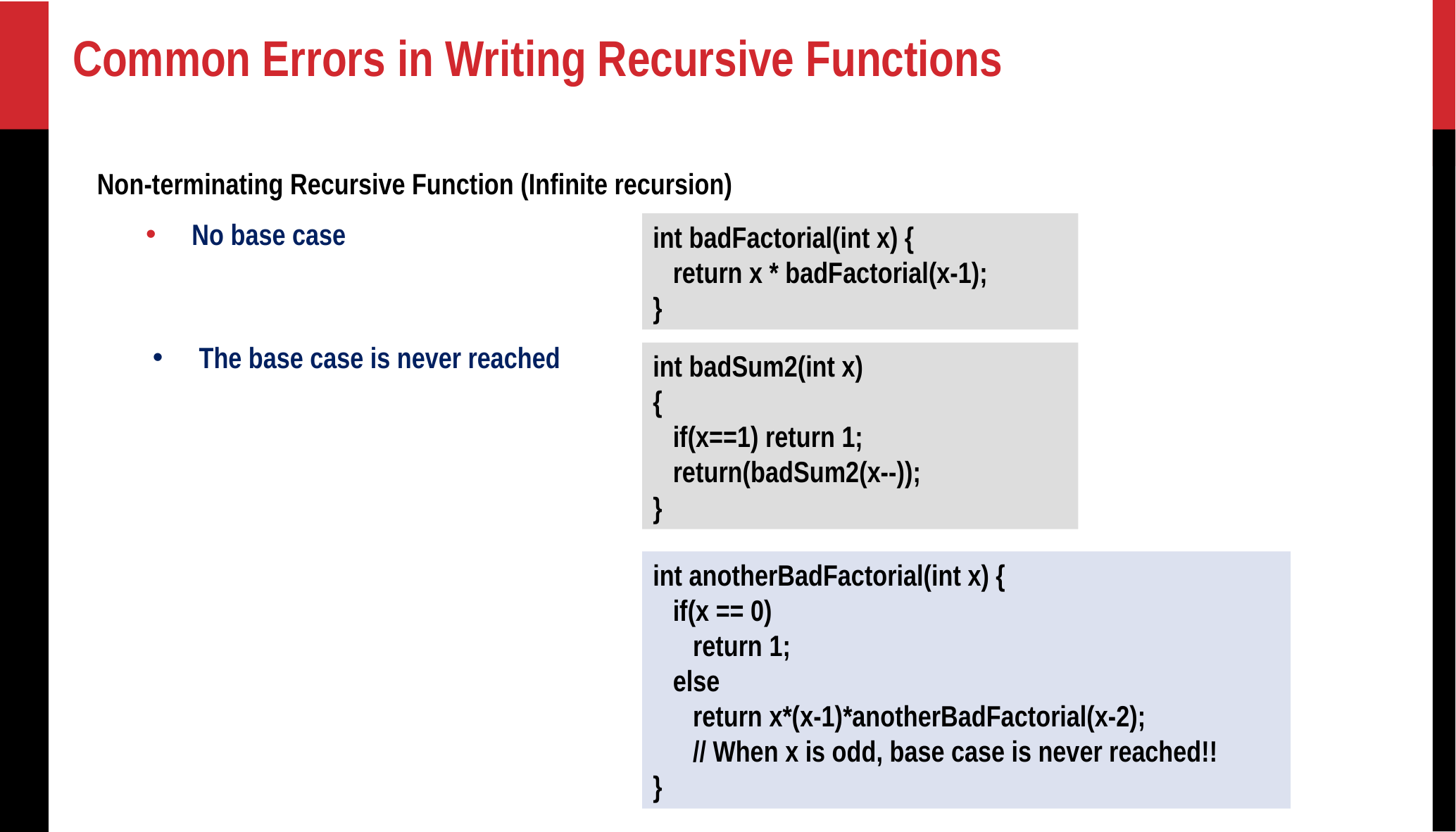

# Common Errors in Writing Recursive Functions
Non-terminating Recursive Function (Infinite recursion)
No base case

The base case is never reached
int badFactorial(int x) {
   return x * badFactorial(x-1);
}
int badSum2(int x)
{
   if(x==1) return 1;
   return(badSum2(x--));
}
int anotherBadFactorial(int x) {
   if(x == 0)
      return 1;
   else
      return x*(x-1)*anotherBadFactorial(x-2);
      // When x is odd, base case is never reached!!
}